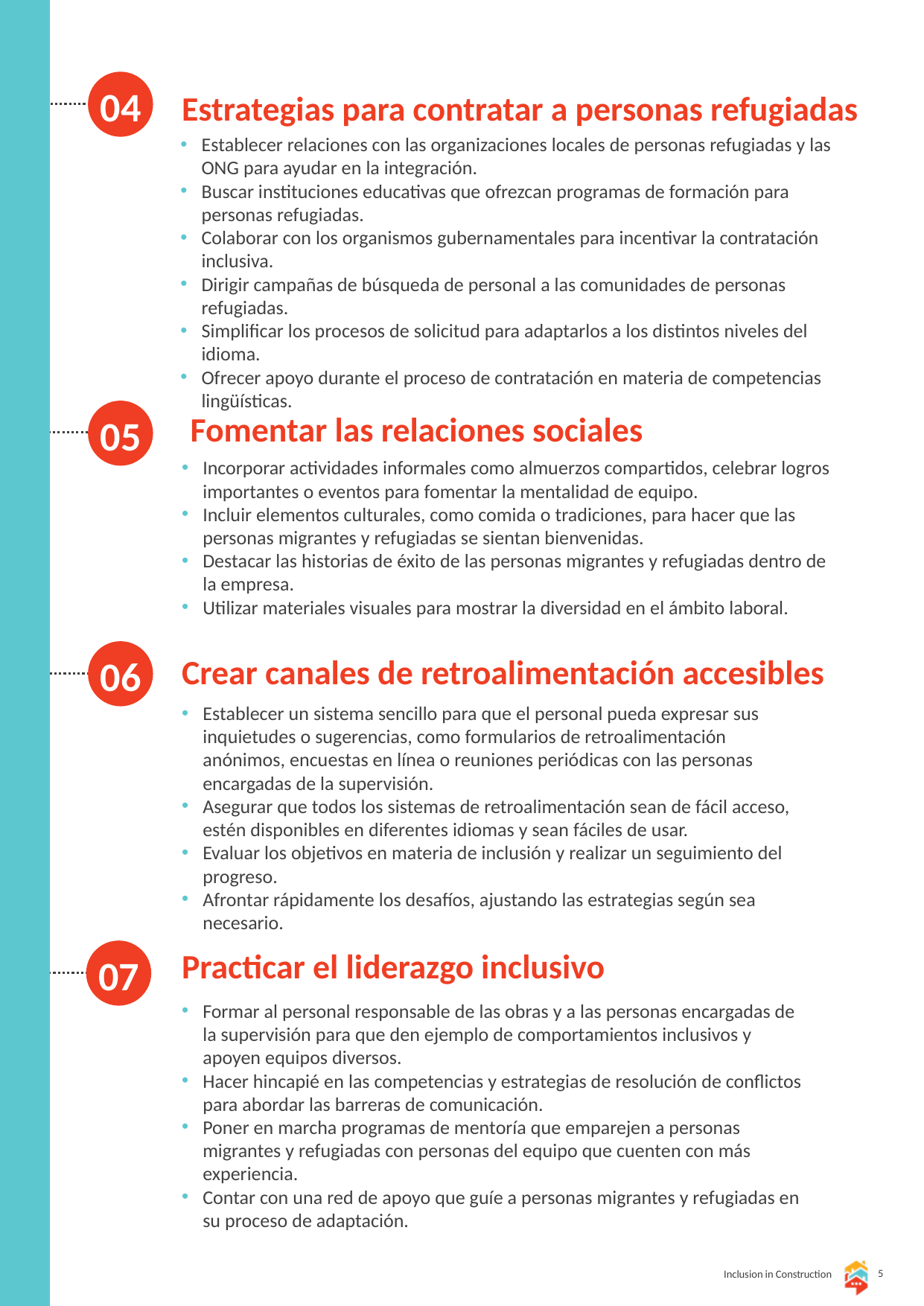

04
Estrategias para contratar a personas refugiadas
Establecer relaciones con las organizaciones locales de personas refugiadas y las ONG para ayudar en la integración.
Buscar instituciones educativas que ofrezcan programas de formación para personas refugiadas.
Colaborar con los organismos gubernamentales para incentivar la contratación inclusiva.
Dirigir campañas de búsqueda de personal a las comunidades de personas refugiadas.
Simplificar los procesos de solicitud para adaptarlos a los distintos niveles del idioma.
Ofrecer apoyo durante el proceso de contratación en materia de competencias lingüísticas.

05
Fomentar las relaciones sociales
Incorporar actividades informales como almuerzos compartidos, celebrar logros importantes o eventos para fomentar la mentalidad de equipo.
Incluir elementos culturales, como comida o tradiciones, para hacer que las personas migrantes y refugiadas se sientan bienvenidas.
Destacar las historias de éxito de las personas migrantes y refugiadas dentro de la empresa.
Utilizar materiales visuales para mostrar la diversidad en el ámbito laboral.

06
Crear canales de retroalimentación accesibles
Establecer un sistema sencillo para que el personal pueda expresar sus inquietudes o sugerencias, como formularios de retroalimentación anónimos, encuestas en línea o reuniones periódicas con las personas encargadas de la supervisión.
Asegurar que todos los sistemas de retroalimentación sean de fácil acceso, estén disponibles en diferentes idiomas y sean fáciles de usar.
Evaluar los objetivos en materia de inclusión y realizar un seguimiento del progreso.
Afrontar rápidamente los desafíos, ajustando las estrategias según sea necesario.

07
Practicar el liderazgo inclusivo
Formar al personal responsable de las obras y a las personas encargadas de la supervisión para que den ejemplo de comportamientos inclusivos y apoyen equipos diversos.
Hacer hincapié en las competencias y estrategias de resolución de conflictos para abordar las barreras de comunicación.
Poner en marcha programas de mentoría que emparejen a personas migrantes y refugiadas con personas del equipo que cuenten con más experiencia.
Contar con una red de apoyo que guíe a personas migrantes y refugiadas en su proceso de adaptación.
5